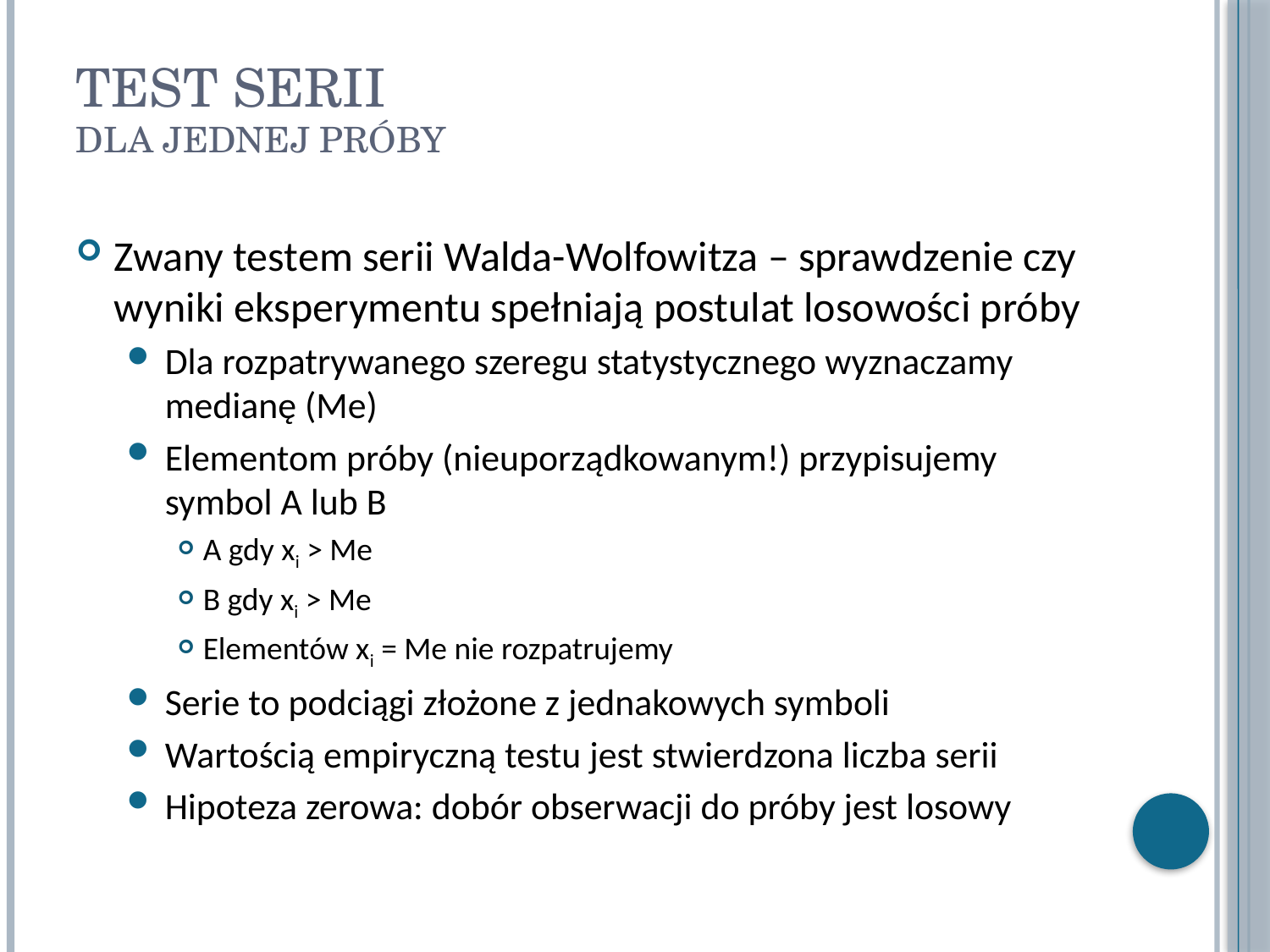

# Test serii Dla jednej próby
Zwany testem serii Walda-Wolfowitza – sprawdzenie czy wyniki eksperymentu spełniają postulat losowości próby
Dla rozpatrywanego szeregu statystycznego wyznaczamy medianę (Me)
Elementom próby (nieuporządkowanym!) przypisujemy symbol A lub B
A gdy xi > Me
B gdy xi > Me
Elementów xi = Me nie rozpatrujemy
Serie to podciągi złożone z jednakowych symboli
Wartością empiryczną testu jest stwierdzona liczba serii
Hipoteza zerowa: dobór obserwacji do próby jest losowy